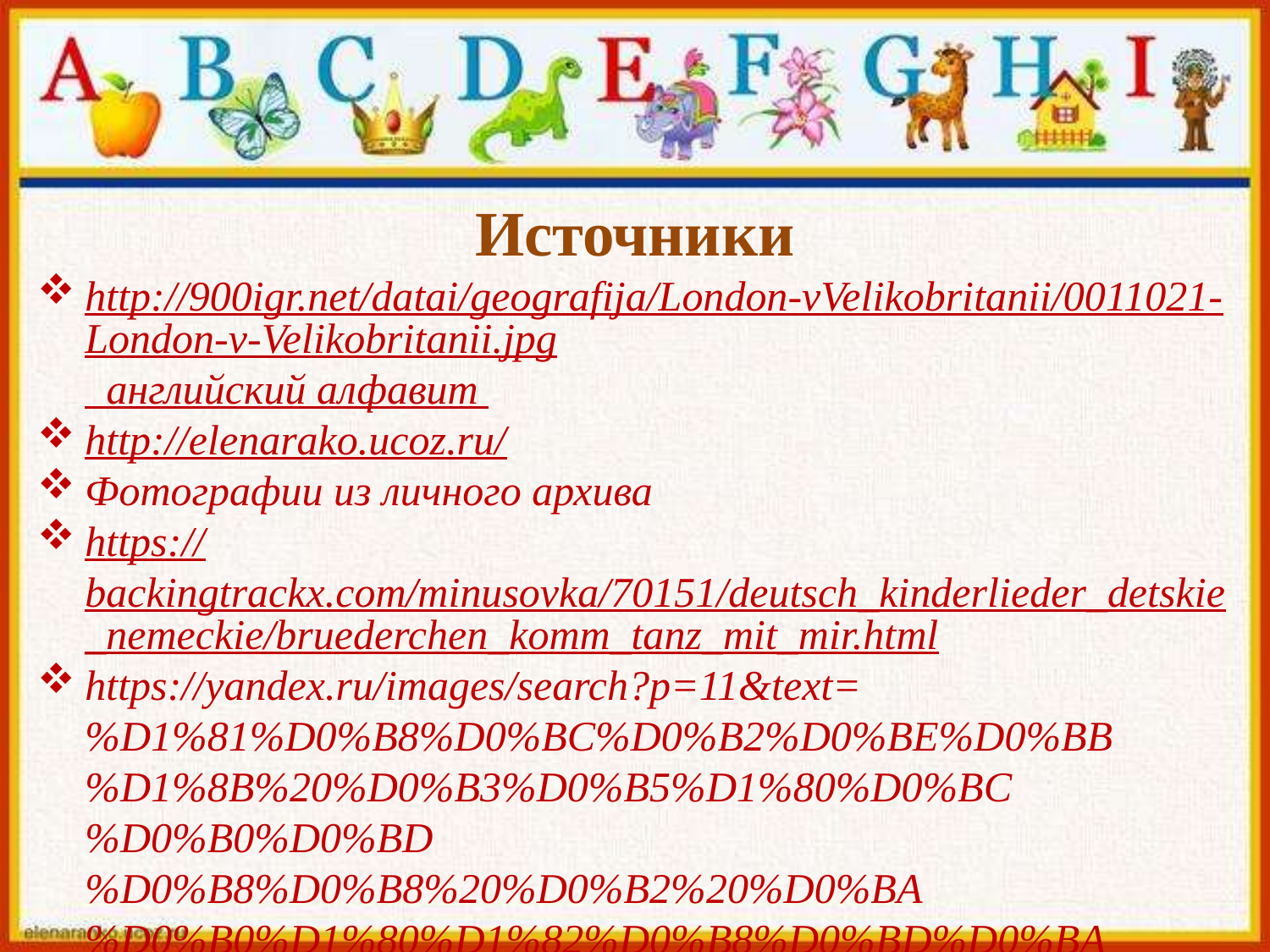

Источники
http://900igr.net/datai/geografija/London-vVelikobritanii/0011021-London-v-Velikobritanii.jpg  английский алфавит
http://elenarako.ucoz.ru/
Фотографии из личного архива
https://backingtrackx.com/minusovka/70151/deutsch_kinderlieder_detskie_nemeckie/bruederchen_komm_tanz_mit_mir.html
https://yandex.ru/images/search?p=11&text=%D1%81%D0%B8%D0%BC%D0%B2%D0%BE%D0%BB%D1%8B%20%D0%B3%D0%B5%D1%80%D0%BC%D0%B0%D0%BD%D0%B8%D0%B8%20%D0%B2%20%D0%BA%D0%B0%D1%80%D1%82%D0%B8%D0%BD%D0%BA%D0%B0%D1%85%20%D0%B4%D0%BB%D1%8F%20%D0%B4%D0%B5%D1%82%D0%B5%D0%B9&lr=12